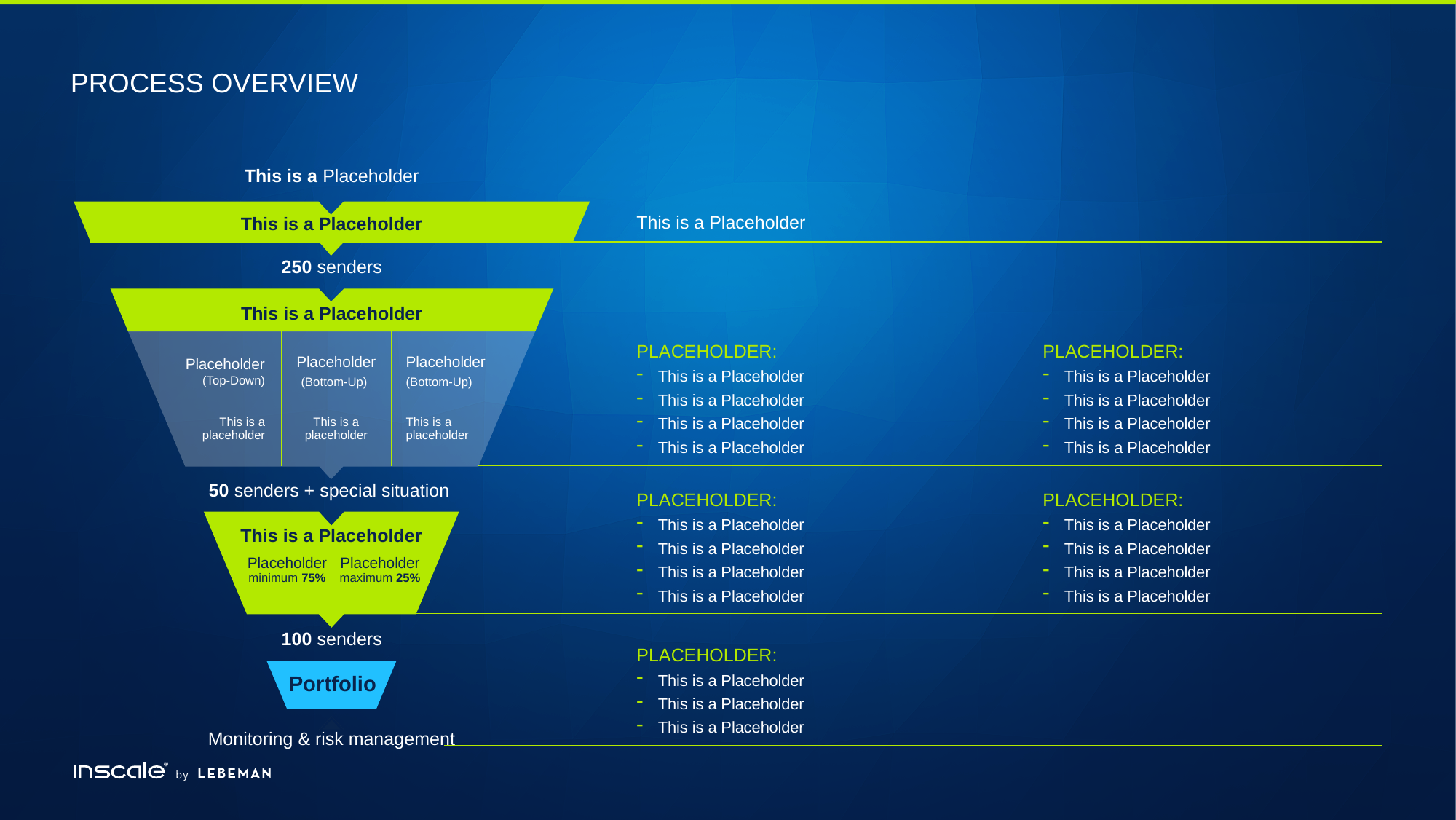

# Process Overview

This is a Placeholder
This is a Placeholder
This is a Placeholder
250 senders
This is a Placeholder

Placeholder
(Top-Down)
Placeholder (Bottom-Up)
Placeholder
(Bottom-Up)
Placeholder:
This is a Placeholder
This is a Placeholder
This is a Placeholder
This is a Placeholder
Placeholder:
This is a Placeholder
This is a Placeholder
This is a Placeholder
This is a Placeholder
This is a placeholder
This is a placeholder
This is a
placeholder
50 senders + special situation
Placeholder:
This is a Placeholder
This is a Placeholder
This is a Placeholder
This is a Placeholder
Placeholder:
This is a Placeholder
This is a Placeholder
This is a Placeholder
This is a Placeholder
This is a Placeholder
Placeholder
maximum 25%
Placeholder
minimum 75%
Placeholder:
This is a Placeholder
This is a Placeholder
This is a Placeholder
100 senders
Portfolio

Monitoring & risk management